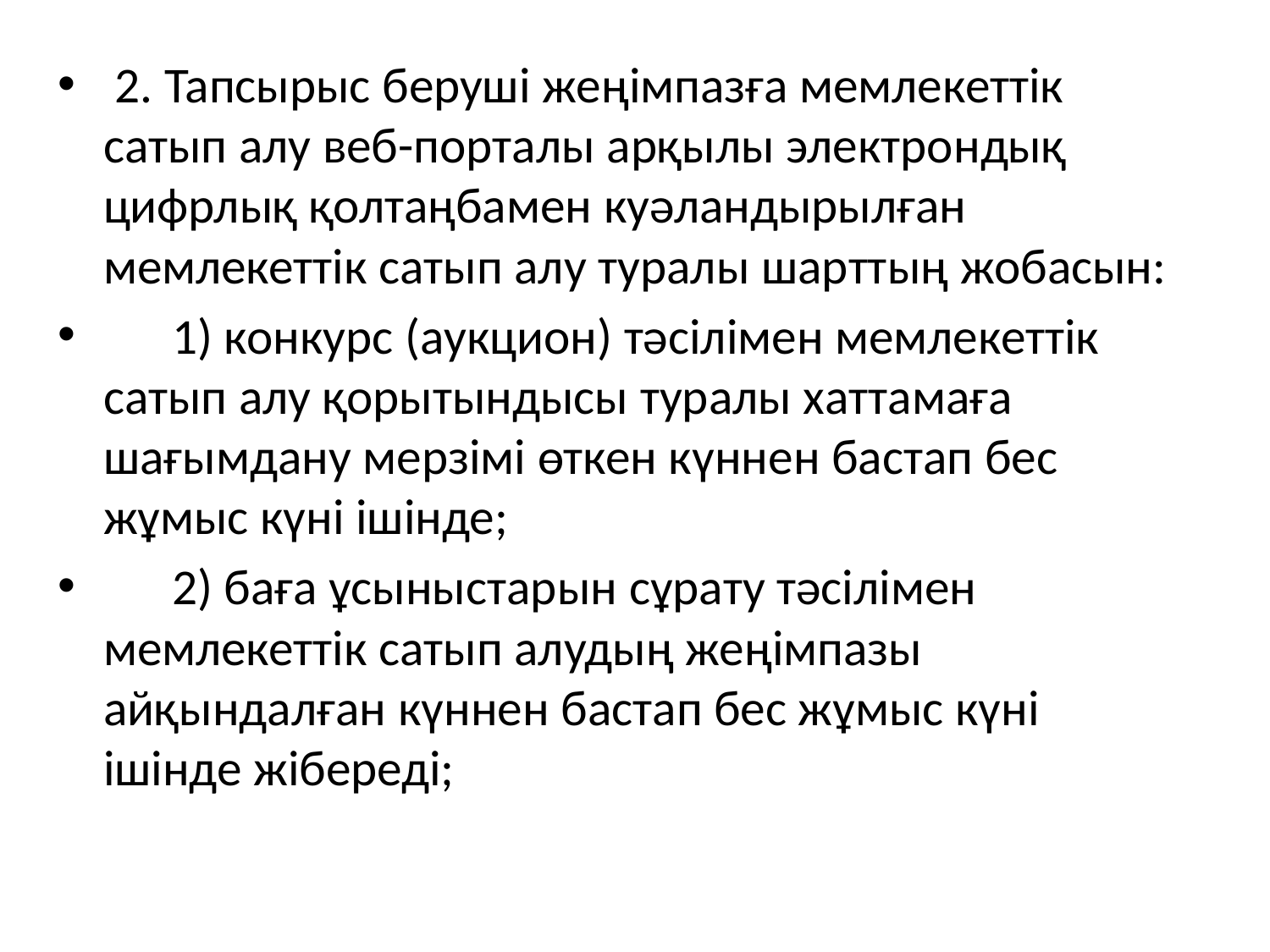

2. Тапсырыс беруші жеңімпазға мемлекеттік сатып алу веб-порталы арқылы электрондық цифрлық қолтаңбамен куәландырылған мемлекеттік сатып алу туралы шарттың жобасын:
      1) конкурс (аукцион) тәсілімен мемлекеттік сатып алу қорытындысы туралы хаттамаға шағымдану мерзімі өткен күннен бастап бес жұмыс күні ішінде;
      2) баға ұсыныстарын сұрату тәсілімен мемлекеттік сатып алудың жеңімпазы айқындалған күннен бастап бес жұмыс күні ішінде жібереді;